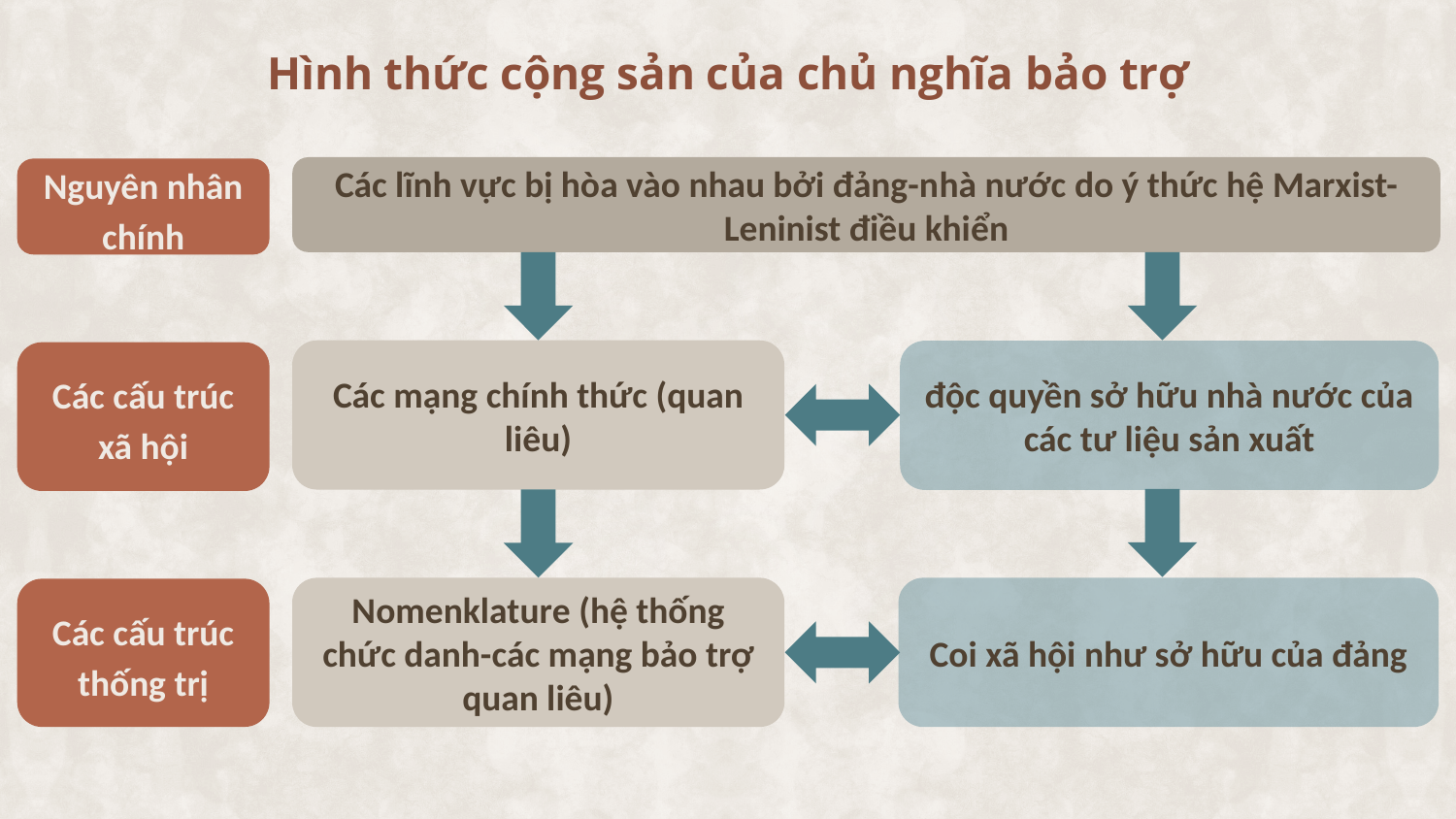

Hình thức cộng sản của chủ nghĩa bảo trợ
Các lĩnh vực bị hòa vào nhau bởi đảng-nhà nước do ý thức hệ Marxist-Leninist điều khiển
Các mạng chính thức (quan liêu)
độc quyền sở hữu nhà nước của các tư liệu sản xuất
Nomenklature (hệ thống chức danh-các mạng bảo trợ quan liêu)
Coi xã hội như sở hữu của đảng
Nguyên nhân chính
Các cấu trúc xã hội
Các cấu trúc thống trị